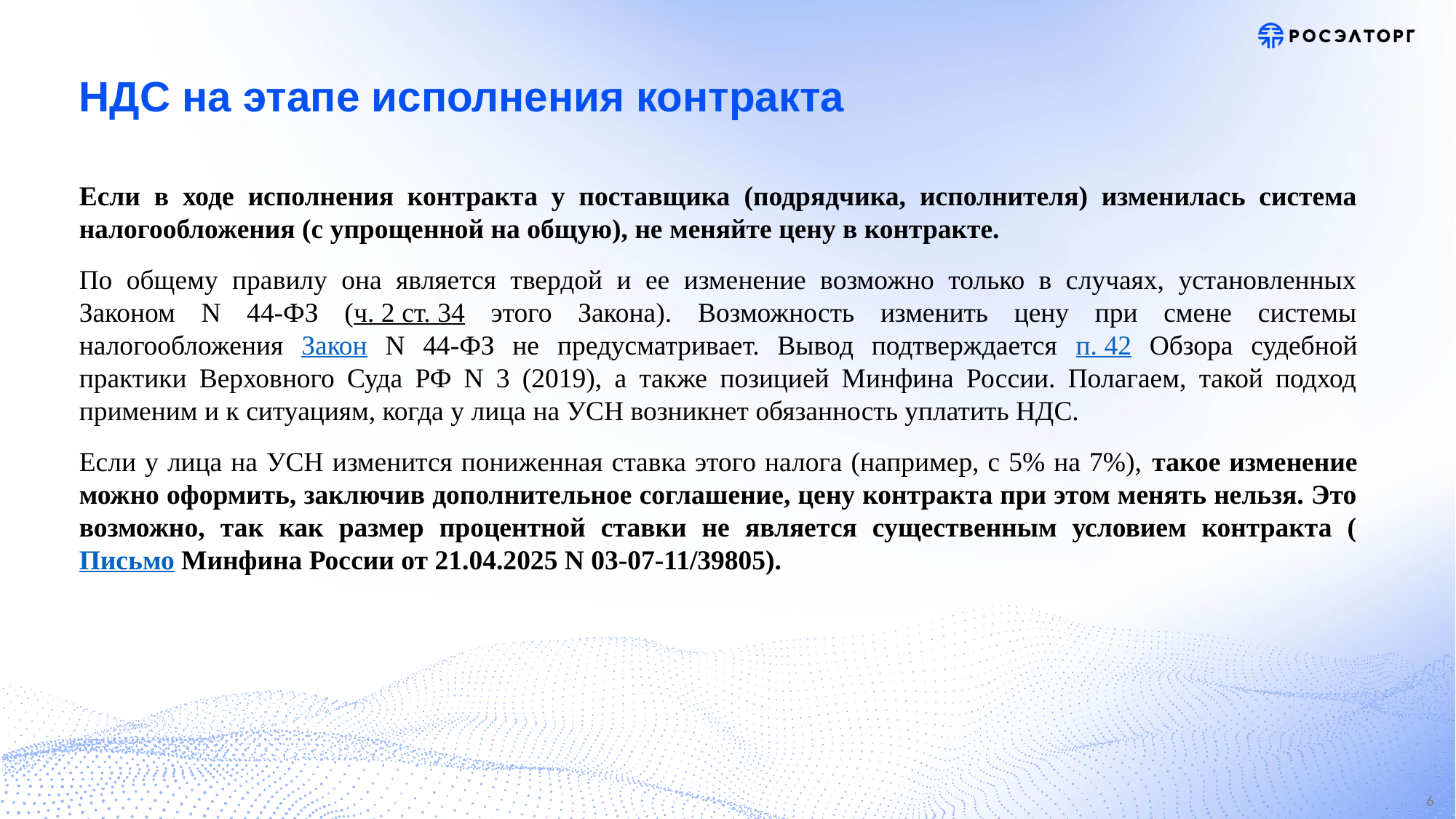

# НДС на этапе исполнения контракта
Если в ходе исполнения контракта у поставщика (подрядчика, исполнителя) изменилась система налогообложения (с упрощенной на общую), не меняйте цену в контракте.
По общему правилу она является твердой и ее изменение возможно только в случаях, установленных Законом N 44-ФЗ (ч. 2 ст. 34 этого Закона). Возможность изменить цену при смене системы налогообложения Закон N 44-ФЗ не предусматривает. Вывод подтверждается п. 42 Обзора судебной практики Верховного Суда РФ N 3 (2019), а также позицией Минфина России. Полагаем, такой подход применим и к ситуациям, когда у лица на УСН возникнет обязанность уплатить НДС.
Если у лица на УСН изменится пониженная ставка этого налога (например, с 5% на 7%), такое изменение можно оформить, заключив дополнительное соглашение, цену контракта при этом менять нельзя. Это возможно, так как размер процентной ставки не является существенным условием контракта (Письмо Минфина России от 21.04.2025 N 03-07-11/39805).